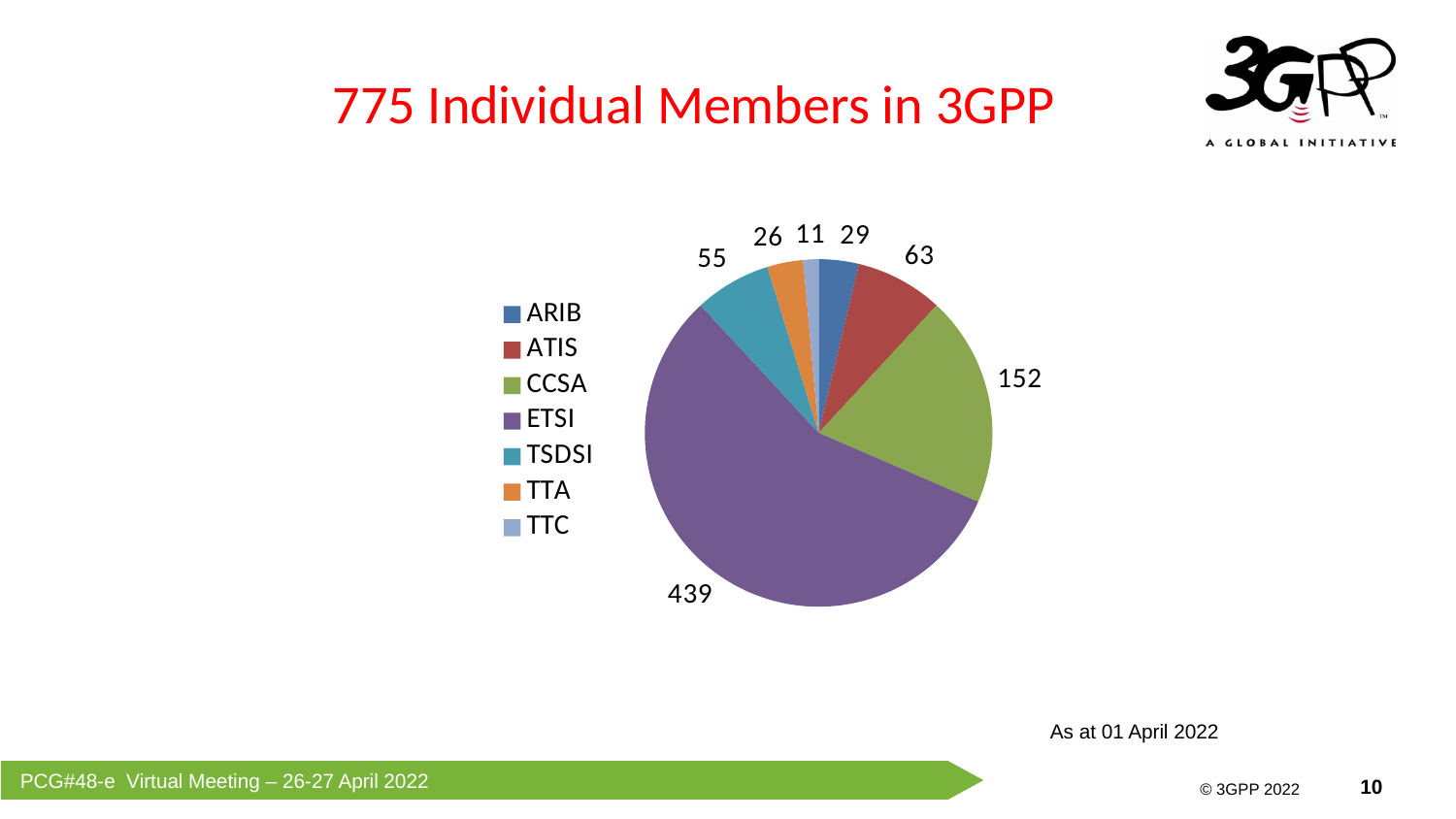

# 775 Individual Members in 3GPP

### Chart

| Category | Individual Members |
|---|---|
| ARIB | 29.0 |
| ATIS | 63.0 |
| CCSA | 152.0 |
| ETSI | 439.0 |
| TSDSI | 55.0 |
| TTA | 26.0 |
| TTC | 11.0 |
As at 01 April 2022